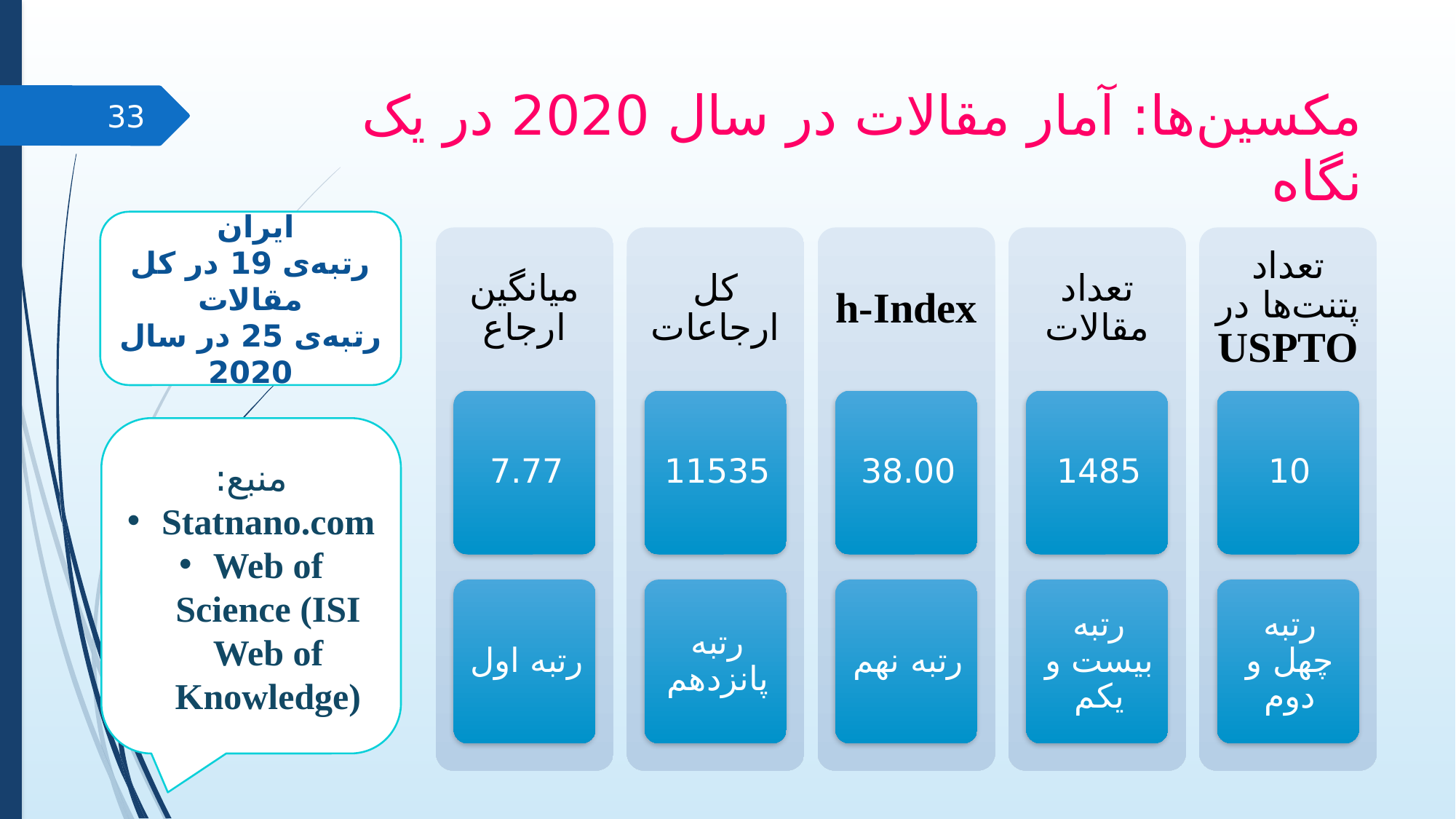

# مکسین‌ها: آمار مقالات در سال 2020 در یک نگاه
33
ایران
رتبه‌ی 19 در کل مقالات
رتبه‌ی 25 در سال 2020
میانگین ارجاع
7.77
رتبه اول
کل ارجاعات
11535
رتبه پانزدهم
h-Index
38.00
رتبه نهم
تعداد مقالات
1485
رتبه بیست و یکم
تعداد پتنت‌ها در USPTO
10
رتبه چهل و دوم
منبع:
Statnano.com
Web of Science (ISI Web of Knowledge)